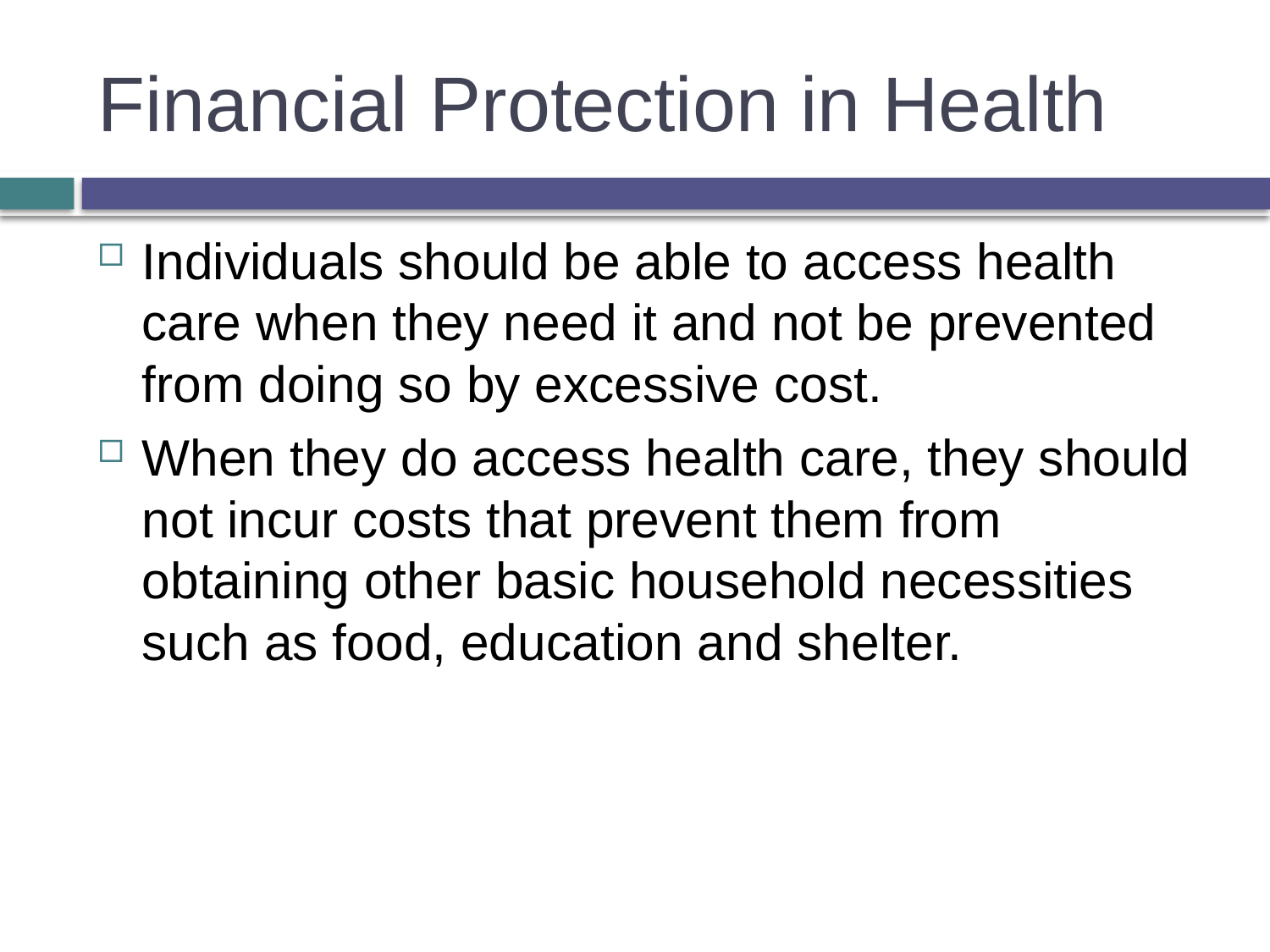

# Financial Protection in Health
Individuals should be able to access health care when they need it and not be prevented from doing so by excessive cost.
When they do access health care, they should not incur costs that prevent them from obtaining other basic household necessities such as food, education and shelter.